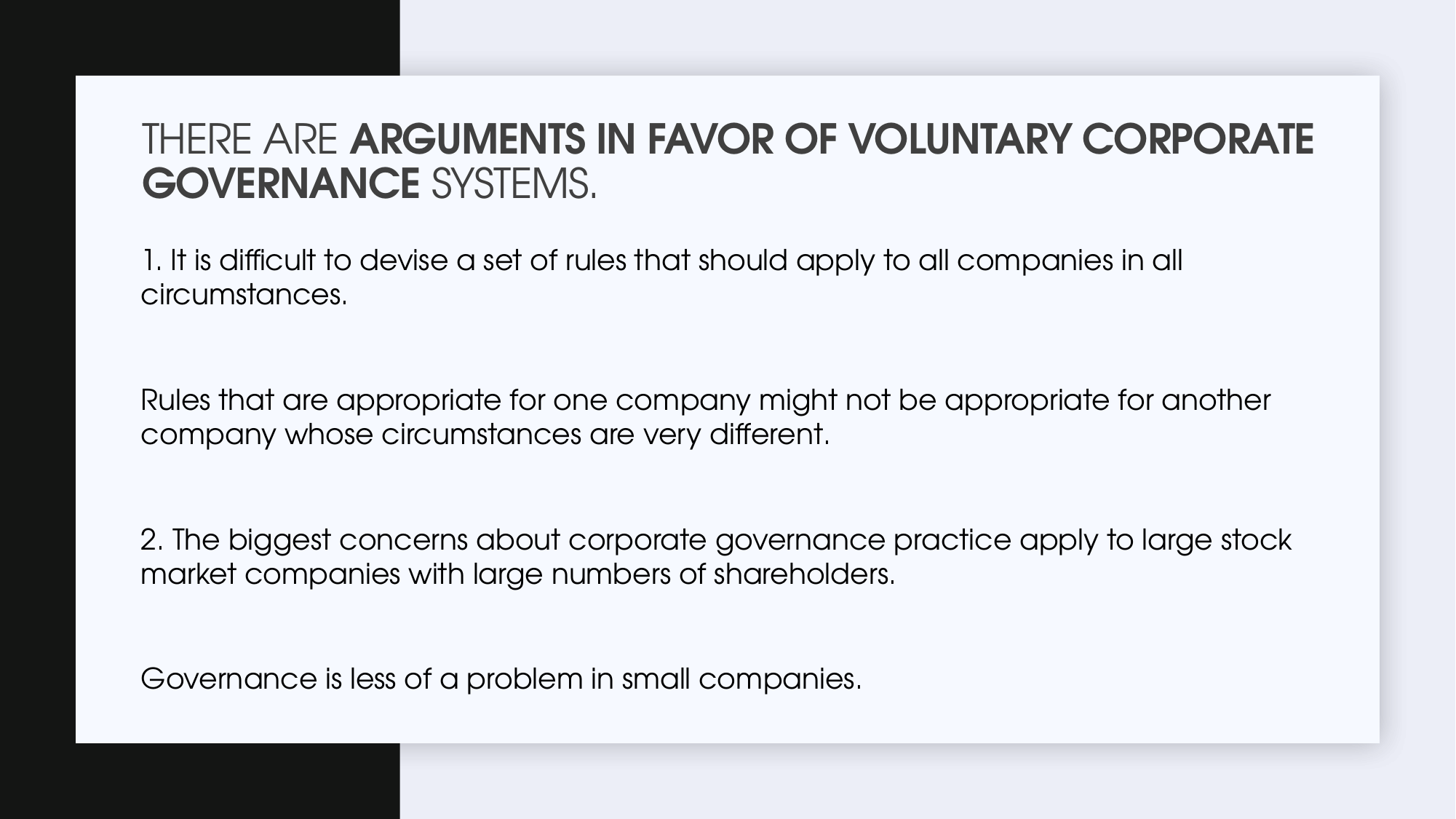

# There are arguments in favor of voluntary corporate governance systems.
1. It is difficult to devise a set of rules that should apply to all companies in all circumstances.

Rules that are appropriate for one company might not be appropriate for another company whose circumstances are very different.

2. The biggest concerns about corporate governance practice apply to large stock market companies with large numbers of shareholders.

Governance is less of a problem in small companies.